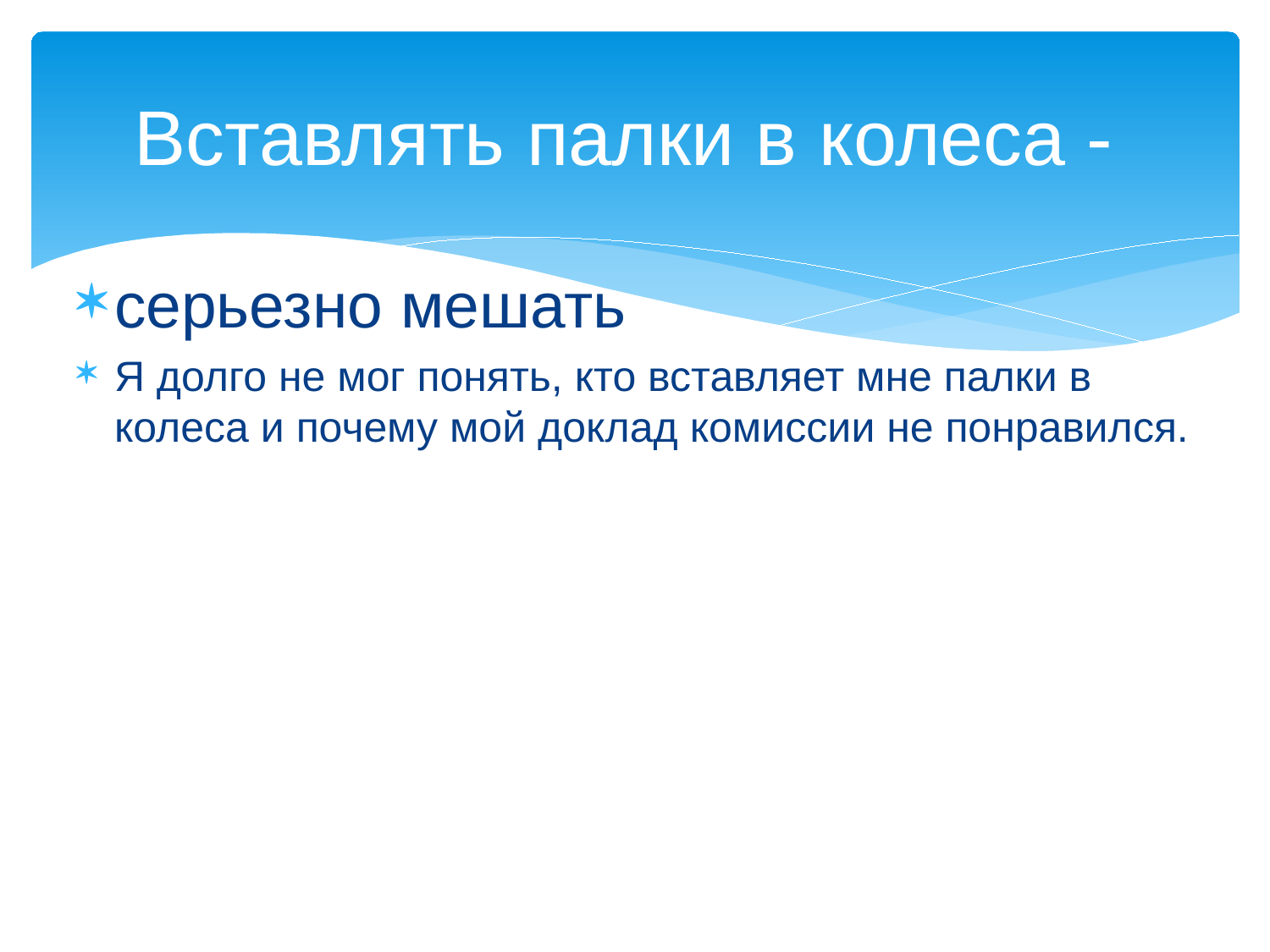

# Вставлять палки в колеса -
серьезно мешать
Я долго не мог понять, кто вставляет мне палки в колеса и почему мой доклад комиссии не понравился.